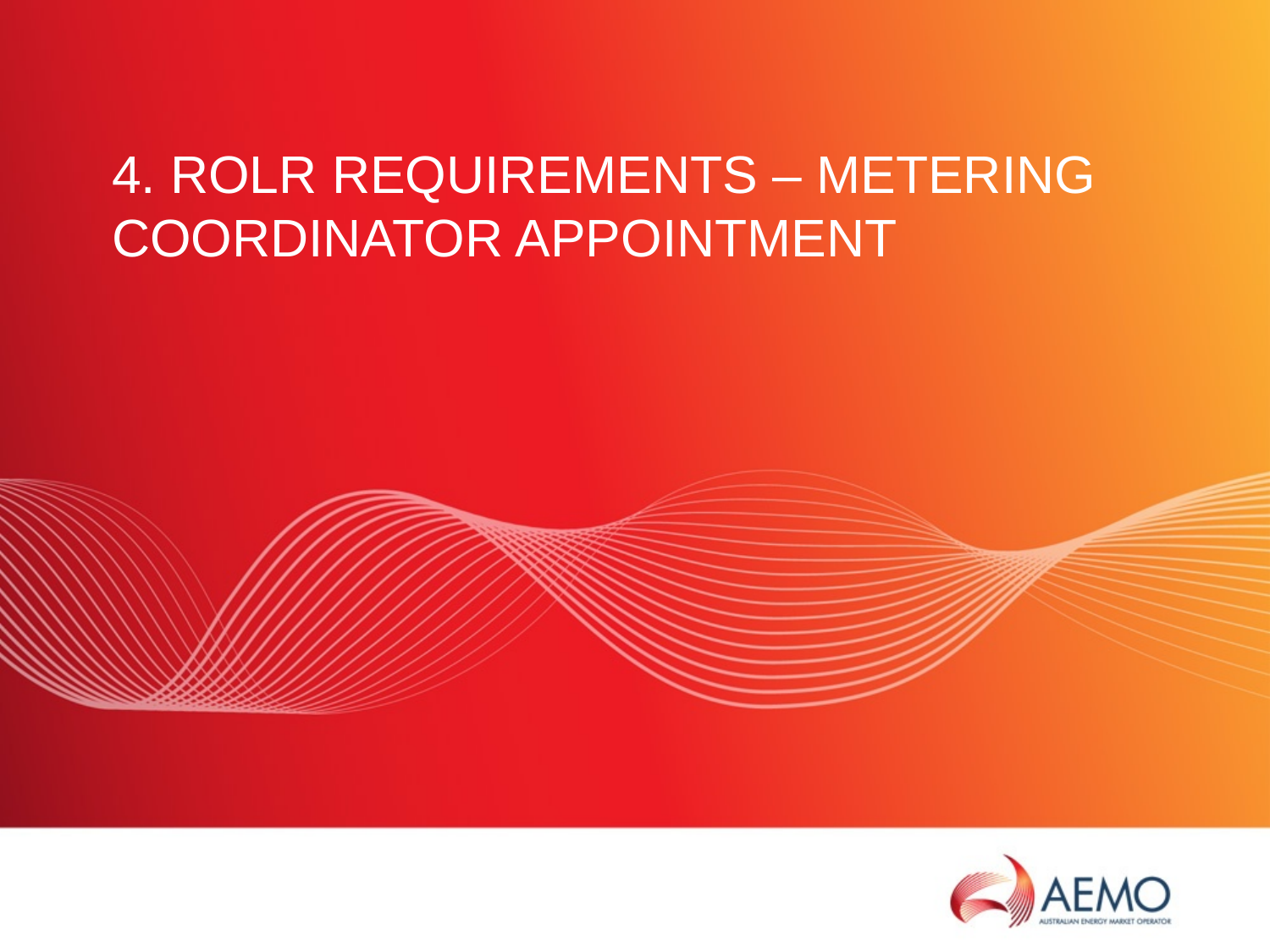

# 4. ROLR requirements – Metering Coordinator Appointment